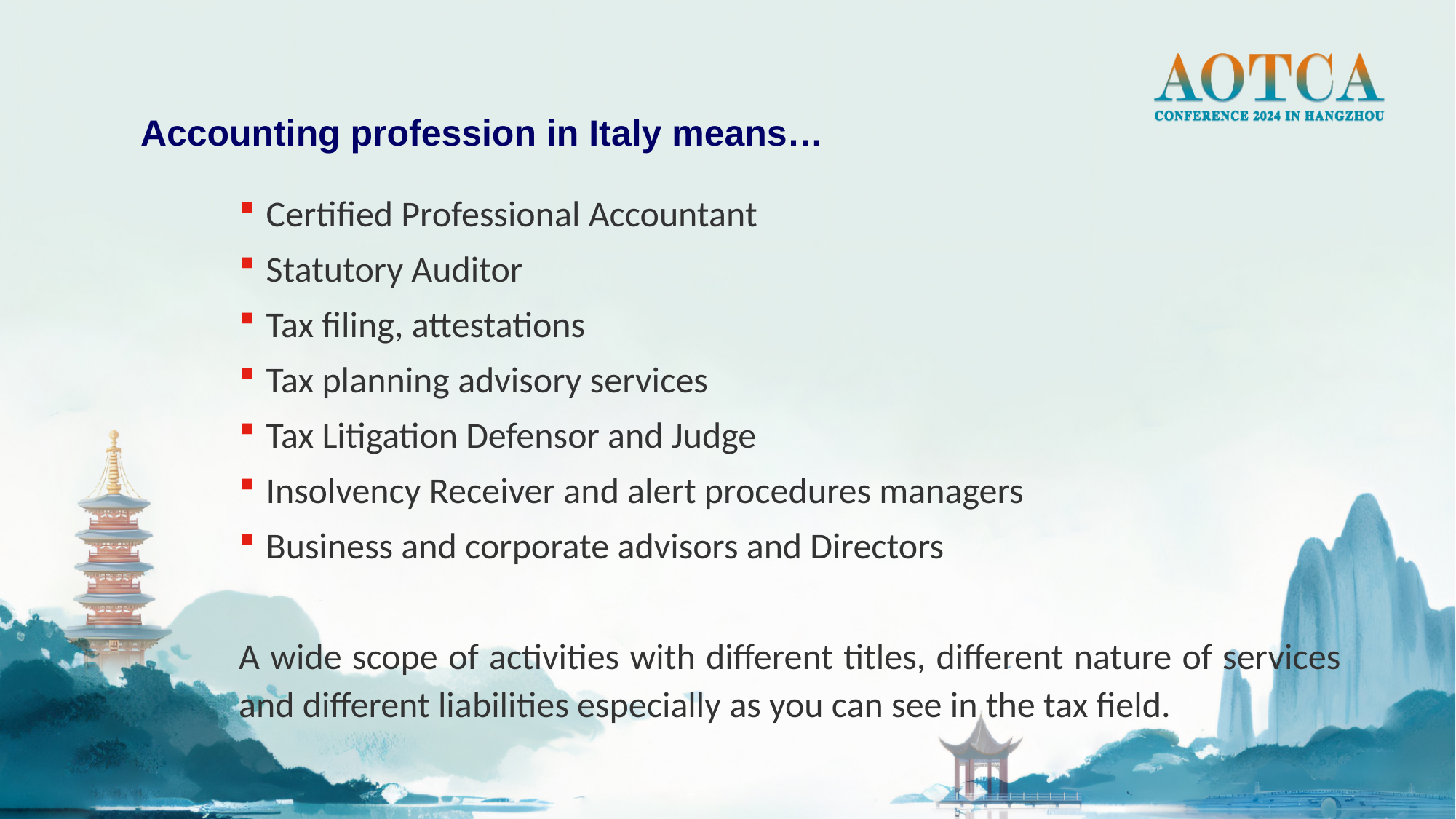

Accounting profession in Italy means…
Certified Professional Accountant
Statutory Auditor
Tax filing, attestations
Tax planning advisory services
Tax Litigation Defensor and Judge
Insolvency Receiver and alert procedures managers
Business and corporate advisors and Directors

A wide scope of activities with different titles, different nature of services and different liabilities especially as you can see in the tax field.